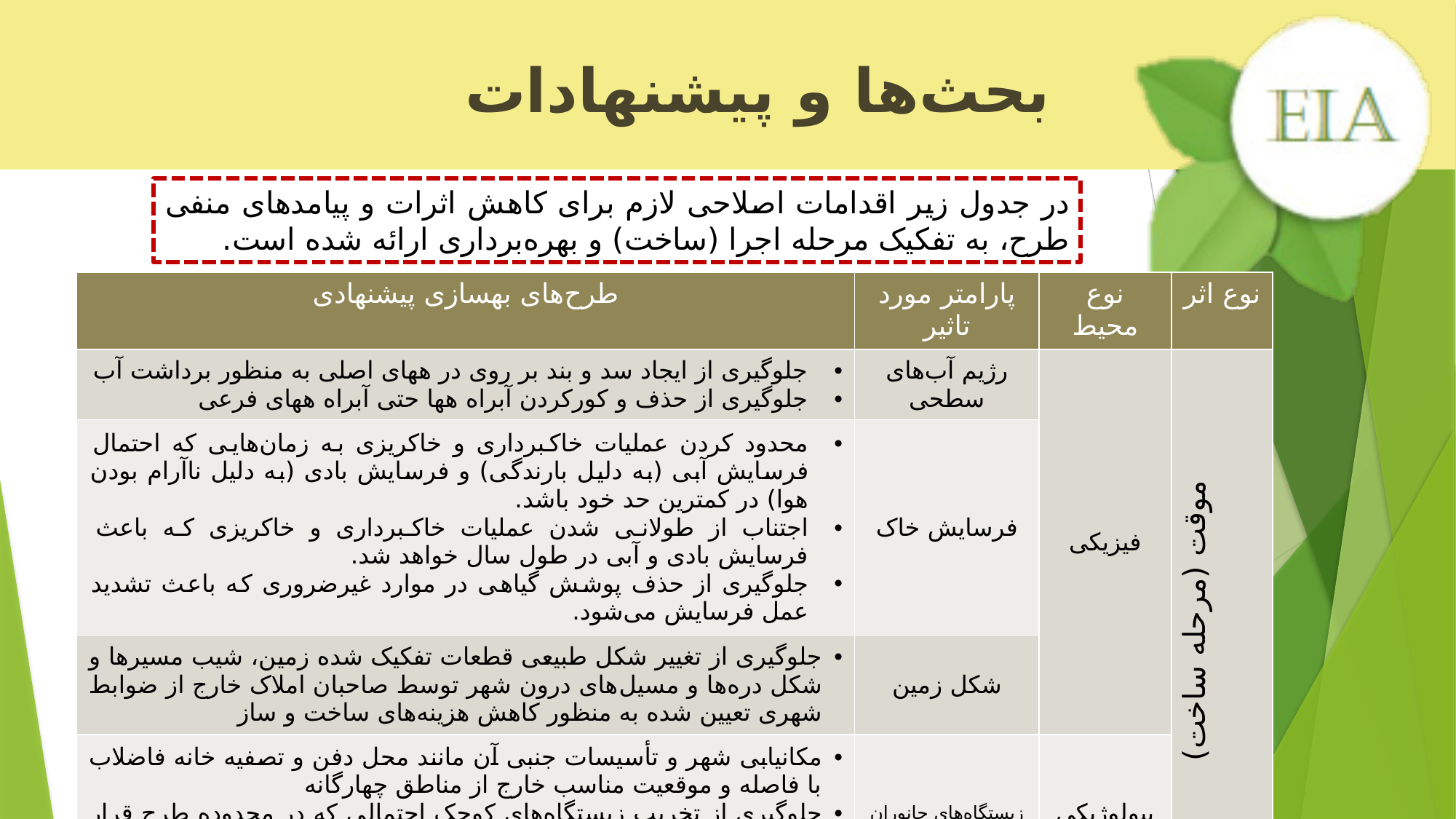

بحث‌ها و پیشنهادات
در جدول زیر اقدامات اصلاحی لازم برای کاهش اثرات و پیامدهای منفی طرح، به تفکیک مرحله اجرا (ساخت) و بهره‌برداری ارائه شده است.
| طرح‌های بهسازی پیشنهادی | پارامتر مورد تاثیر | نوع محیط | نوع اثر |
| --- | --- | --- | --- |
| جلوگیری از ایجاد سد و بند بر روی در ههای اصلی به منظور برداشت آب جلوگیری از حذف و کورکردن آبراه هها حتی آبراه ههای فرعی | رژیم آب‌های سطحی | فیزیکی | موقت (مرحله ساخت) |
| محدود کردن عملیات خاکبرداری و خاکریزی به زمان‌هایی که احتمال فرسایش آبی (به دلیل بارندگی) و فرسایش بادی (به دلیل ناآرام بودن هوا) در کمترین حد خود باشد. اجتناب از طولانی شدن عملیات خاکبرداری و خاکریزی که باعث فرسایش بادی و آبی در طول سال خواهد شد. جلوگیری از حذف پوشش گیاهی در موارد غیرضروری که باعث تشدید عمل فرسایش می‌شود. | فرسایش خاک |  |  |
| جلوگیری از تغییر شکل طبیعی قطعات تفکیک شده زمین، شیب مسیرها و شکل دره‌ها و مسیل‌های درون شهر توسط صاحبان املاک خارج از ضوابط شهری تعیین شده به منظور کاهش هزینه‌های ساخت و ساز | شکل زمین |  |  |
| مکانیابی شهر و تأسیسات جنبی آن مانند محل دفن و تصفیه خانه فاضلاب با فاصله و موقعیت مناسب خارج از مناطق چهارگانه جلوگیری از تخریب زیستگاه‌های کوچک احتمالی که در محدوده طرح قرار می‌گیرند به ویژه زیستگاه گونه‌های جانوری و گیاهی نادر و در معرض خطر انقراض و حفاظت این گونه زیستگاه‌ها در قالب پارک‌های شهری | زیستگاه‌های جانوران | بیولوژیکی |  |